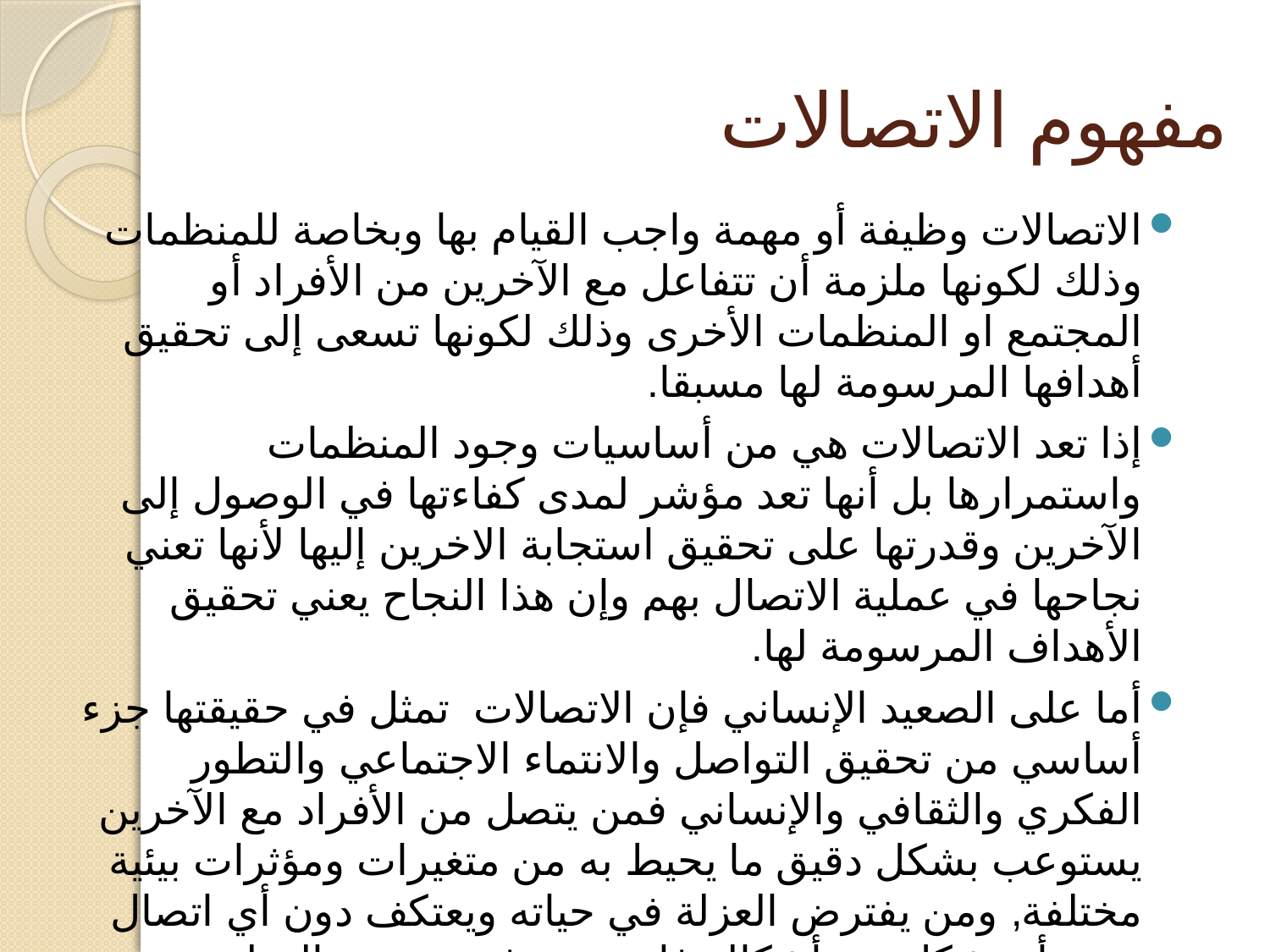

# مفهوم الاتصالات
الاتصالات وظيفة أو مهمة واجب القيام بها وبخاصة للمنظمات وذلك لكونها ملزمة أن تتفاعل مع الآخرين من الأفراد أو المجتمع او المنظمات الأخرى وذلك لكونها تسعى إلى تحقيق أهدافها المرسومة لها مسبقا.
إذا تعد الاتصالات هي من أساسيات وجود المنظمات واستمرارها بل أنها تعد مؤشر لمدى كفاءتها في الوصول إلى الآخرين وقدرتها على تحقيق استجابة الاخرين إليها لأنها تعني نجاحها في عملية الاتصال بهم وإن هذا النجاح يعني تحقيق الأهداف المرسومة لها.
أما على الصعيد الإنساني فإن الاتصالات  تمثل في حقيقتها جزء أساسي من تحقيق التواصل والانتماء الاجتماعي والتطور الفكري والثقافي والإنساني فمن يتصل من الأفراد مع الآخرين يستوعب بشكل دقيق ما يحيط به من متغيرات ومؤثرات بيئية مختلفة, ومن يفترض العزلة في حياته ويعتكف دون أي اتصال وعبر أي شكل من أشكاله فإنه يعني في حقيقته التخلف والابتعاد كليا عن أية حالة من حالات التطور الانساني والاجتماعي.